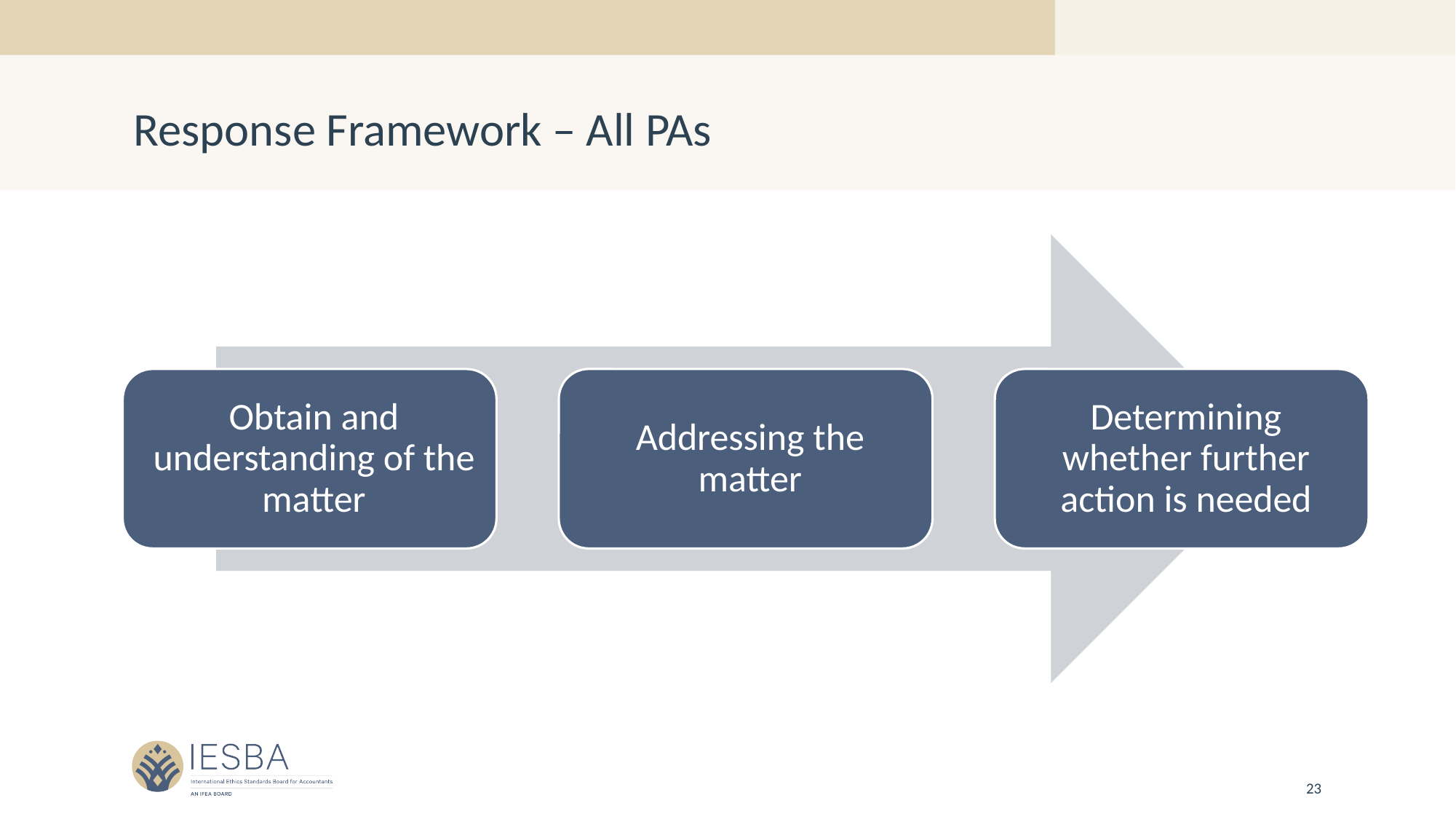

# Response Framework – All PAs
Obtain and understanding of the matter
Addressing the matter
Determining whether further action is needed
23